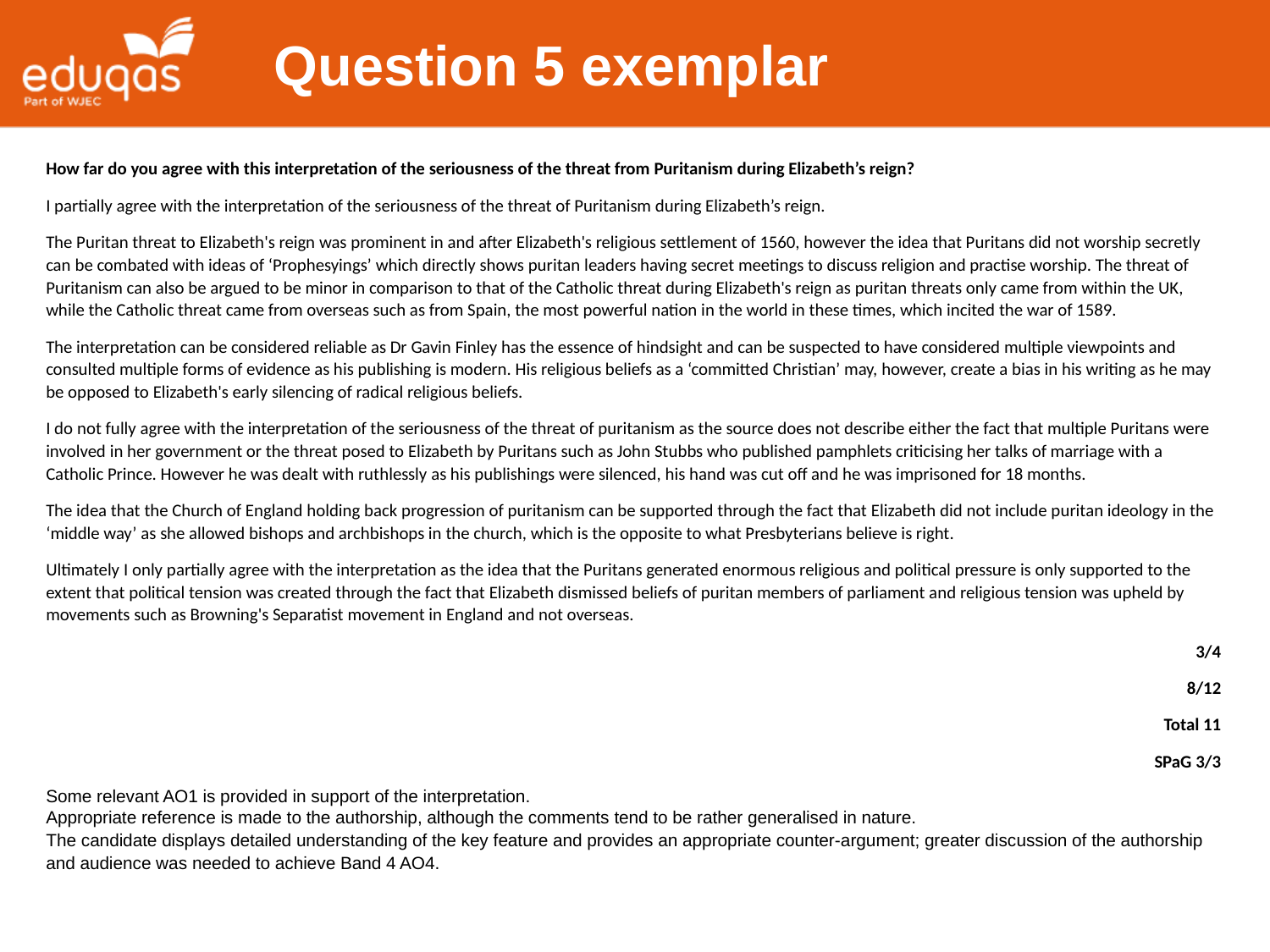

# Question 5 exemplar
How far do you agree with this interpretation of the seriousness of the threat from Puritanism during Elizabeth’s reign?
I partially agree with the interpretation of the seriousness of the threat of Puritanism during Elizabeth’s reign.
The Puritan threat to Elizabeth's reign was prominent in and after Elizabeth's religious settlement of 1560, however the idea that Puritans did not worship secretly can be combated with ideas of ‘Prophesyings’ which directly shows puritan leaders having secret meetings to discuss religion and practise worship. The threat of Puritanism can also be argued to be minor in comparison to that of the Catholic threat during Elizabeth's reign as puritan threats only came from within the UK, while the Catholic threat came from overseas such as from Spain, the most powerful nation in the world in these times, which incited the war of 1589.
The interpretation can be considered reliable as Dr Gavin Finley has the essence of hindsight and can be suspected to have considered multiple viewpoints and consulted multiple forms of evidence as his publishing is modern. His religious beliefs as a ‘committed Christian’ may, however, create a bias in his writing as he may be opposed to Elizabeth's early silencing of radical religious beliefs.
I do not fully agree with the interpretation of the seriousness of the threat of puritanism as the source does not describe either the fact that multiple Puritans were involved in her government or the threat posed to Elizabeth by Puritans such as John Stubbs who published pamphlets criticising her talks of marriage with a Catholic Prince. However he was dealt with ruthlessly as his publishings were silenced, his hand was cut off and he was imprisoned for 18 months.
The idea that the Church of England holding back progression of puritanism can be supported through the fact that Elizabeth did not include puritan ideology in the ‘middle way’ as she allowed bishops and archbishops in the church, which is the opposite to what Presbyterians believe is right.
Ultimately I only partially agree with the interpretation as the idea that the Puritans generated enormous religious and political pressure is only supported to the extent that political tension was created through the fact that Elizabeth dismissed beliefs of puritan members of parliament and religious tension was upheld by movements such as Browning's Separatist movement in England and not overseas.
3/4
8/12
Total 11
SPaG 3/3
Some relevant AO1 is provided in support of the interpretation.
Appropriate reference is made to the authorship, although the comments tend to be rather generalised in nature.
The candidate displays detailed understanding of the key feature and provides an appropriate counter-argument; greater discussion of the authorship and audience was needed to achieve Band 4 AO4.